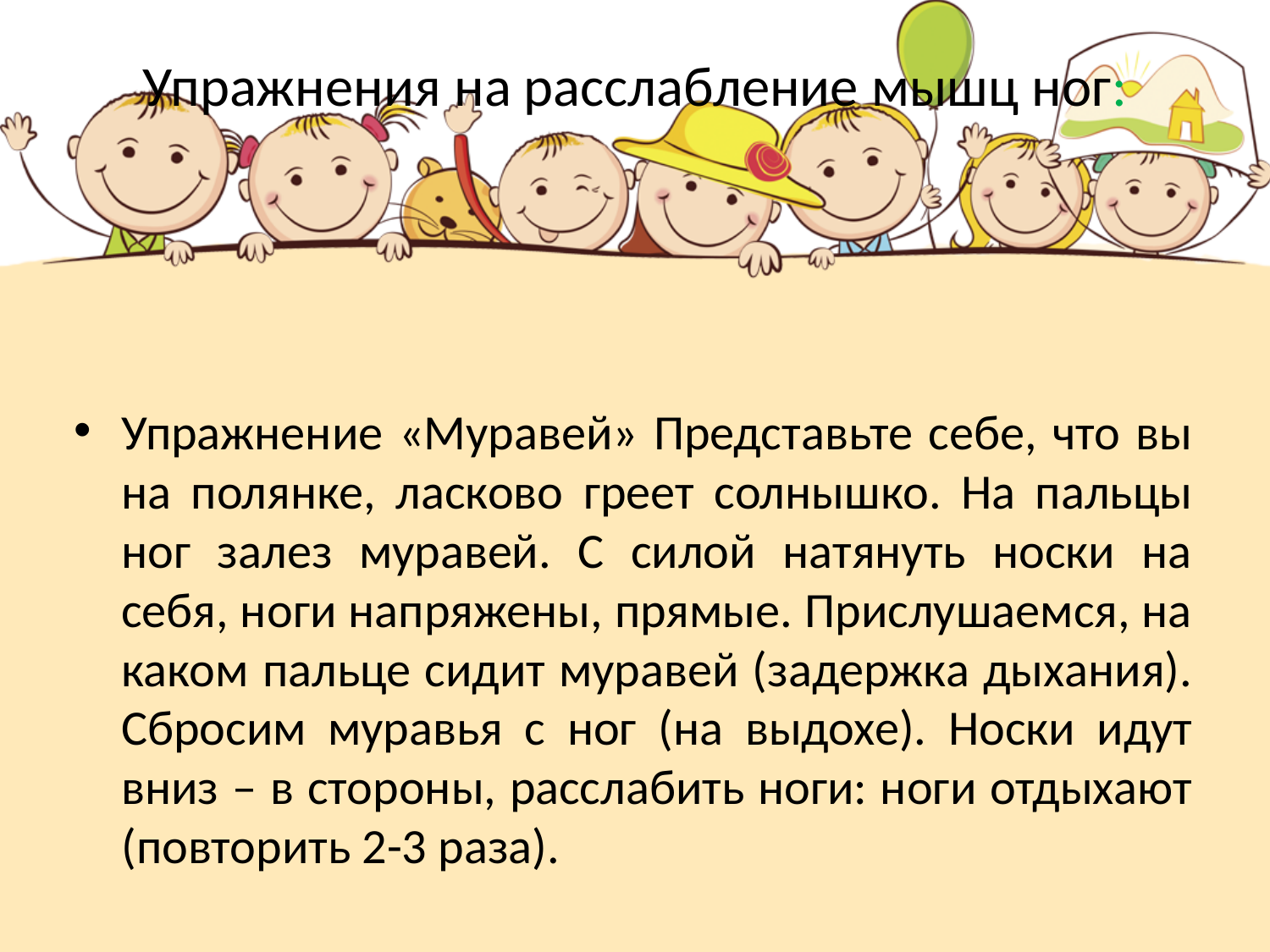

# Упражнения на расслабление мышц ног:

Упражнение «Муравей» Представьте себе, что вы на полянке, ласково греет солнышко. На пальцы ног залез муравей. С силой натянуть носки на себя, ноги напряжены, прямые. Прислушаемся, на каком пальце сидит муравей (задержка дыхания). Сбросим муравья с ног (на выдохе). Носки идут вниз – в стороны, расслабить ноги: ноги отдыхают (повторить 2-3 раза).